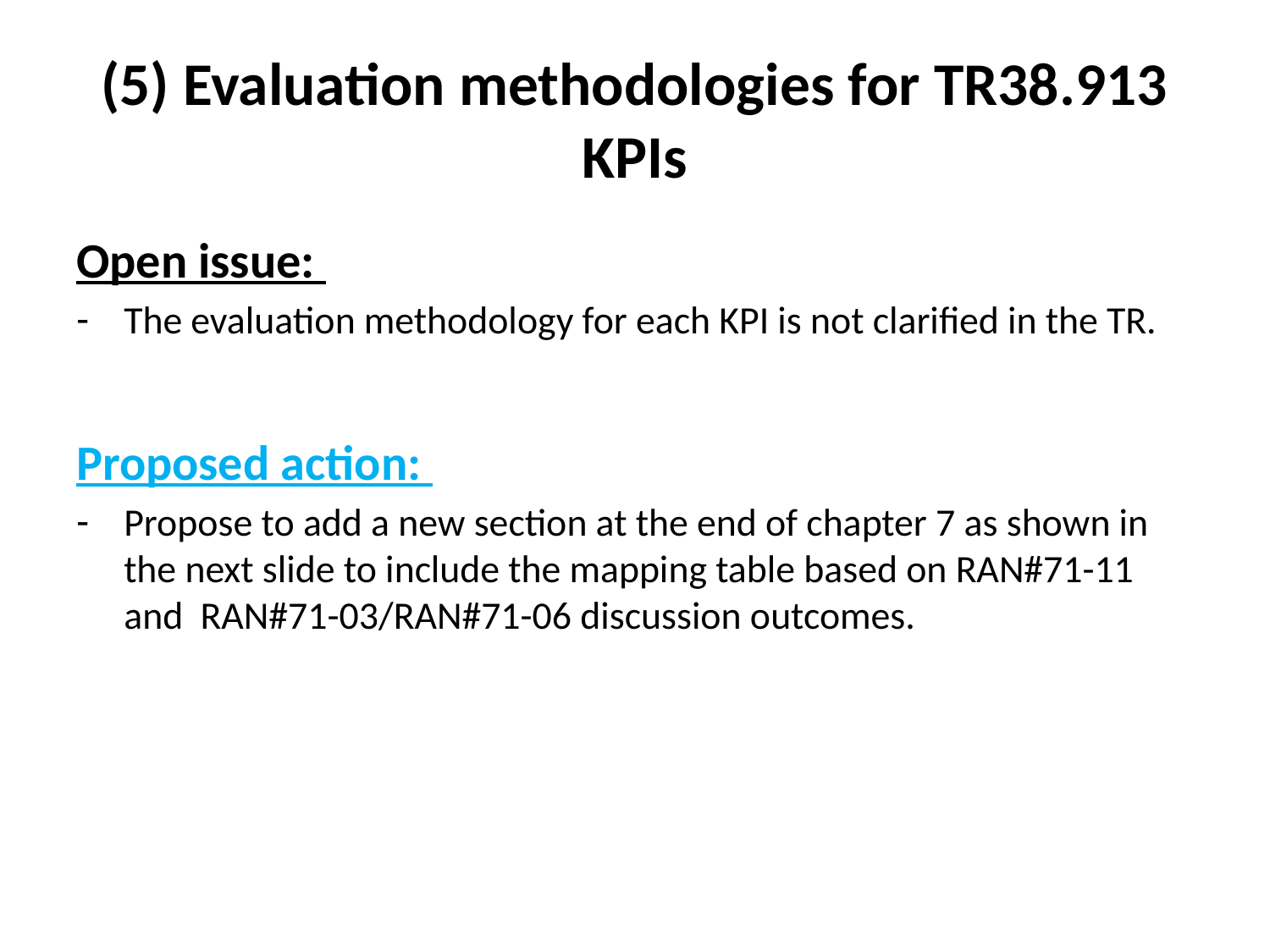

# (5) Evaluation methodologies for TR38.913 KPIs
Open issue:
The evaluation methodology for each KPI is not clarified in the TR.

Proposed action:
Propose to add a new section at the end of chapter 7 as shown in the next slide to include the mapping table based on RAN#71-11 and  RAN#71-03/RAN#71-06 discussion outcomes.